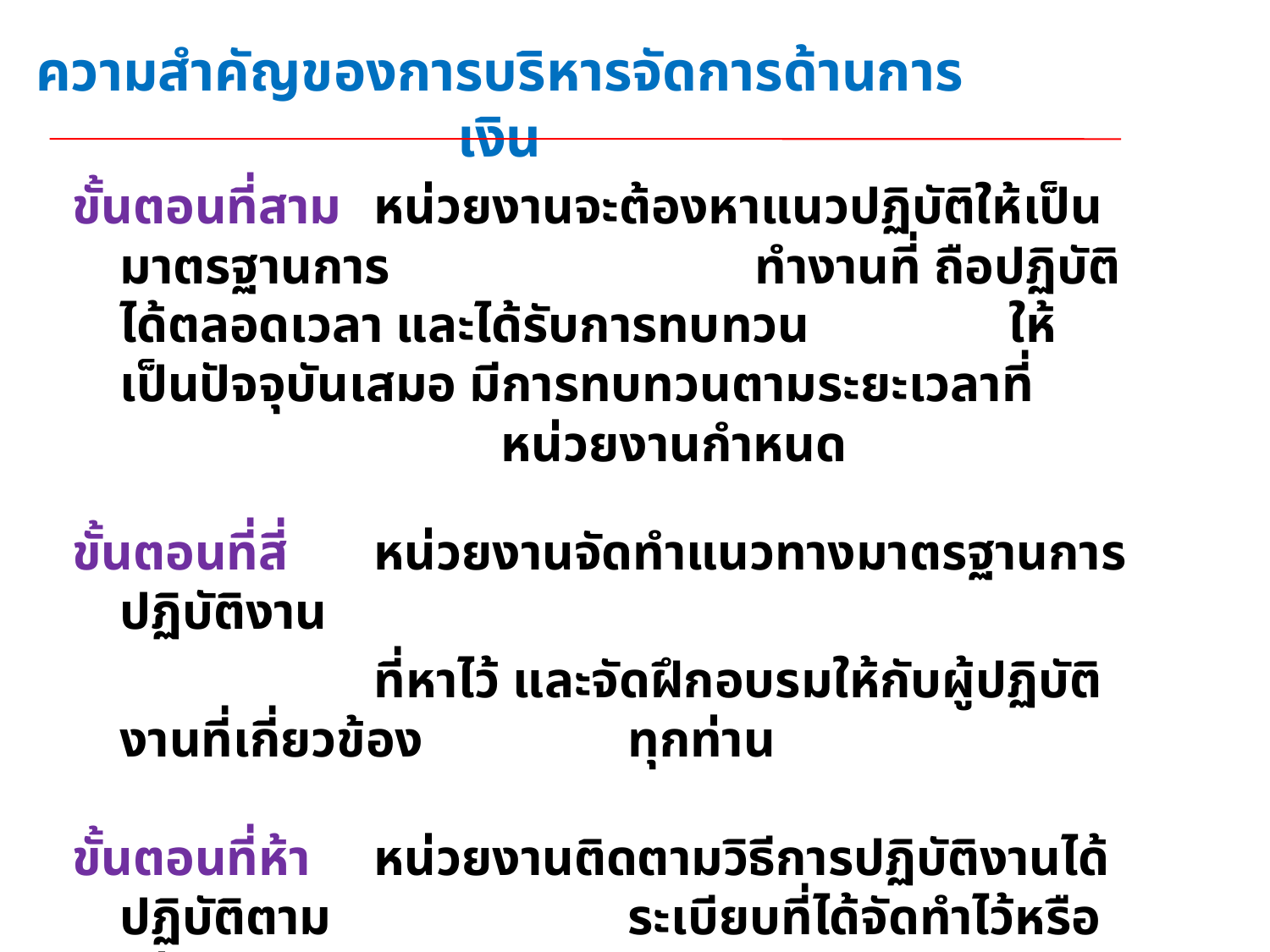

ความสำคัญของการบริหารจัดการด้านการเงิน
ขั้นตอนที่สาม	หน่วยงานจะต้องหาแนวปฏิบัติให้เป็นมาตรฐานการ			ทำงานที่ ถือปฏิบัติได้ตลอดเวลา และได้รับการทบทวน		ให้เป็นปัจจุบันเสมอ มีการทบทวนตามระยะเวลาที่			หน่วยงานกำหนด

ขั้นตอนที่สี่ 	หน่วยงานจัดทำแนวทางมาตรฐานการปฏิบัติงาน
			ที่หาไว้ และจัดฝึกอบรมให้กับผู้ปฏิบัติงานที่เกี่ยวข้อง		ทุกท่าน

ขั้นตอนที่ห้า 	หน่วยงานติดตามวิธีการปฏิบัติงานได้ปฏิบัติตาม			ระเบียบที่ได้จัดทำไว้หรือไม่